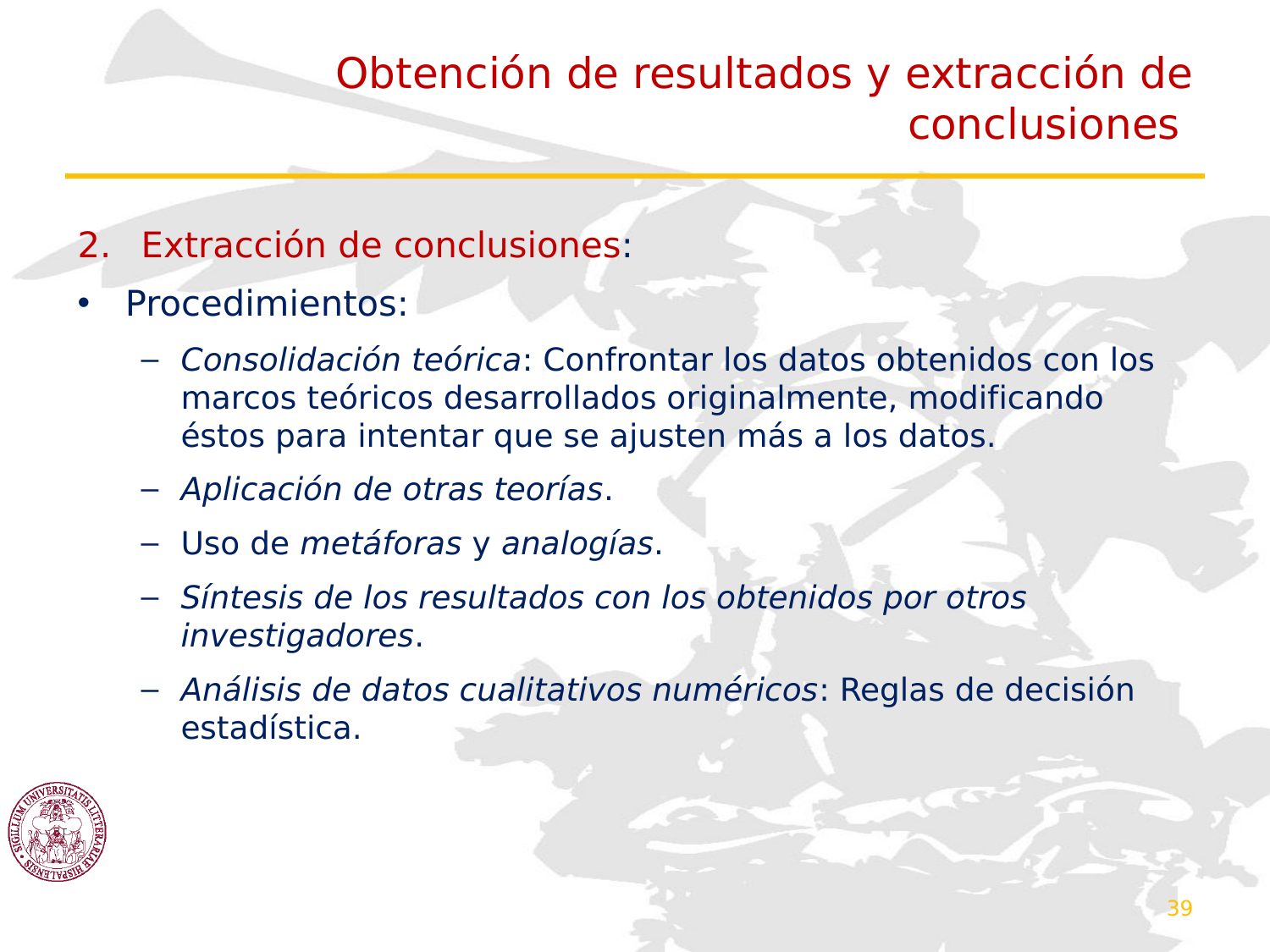

# Obtención de resultados y extracción de conclusiones
Extracción de conclusiones:
Procedimientos:
Consolidación teórica: Confrontar los datos obtenidos con los marcos teóricos desarrollados originalmente, modificando éstos para intentar que se ajusten más a los datos.
Aplicación de otras teorías.
Uso de metáforas y analogías.
Síntesis de los resultados con los obtenidos por otros investigadores.
Análisis de datos cualitativos numéricos: Reglas de decisión estadística.
39